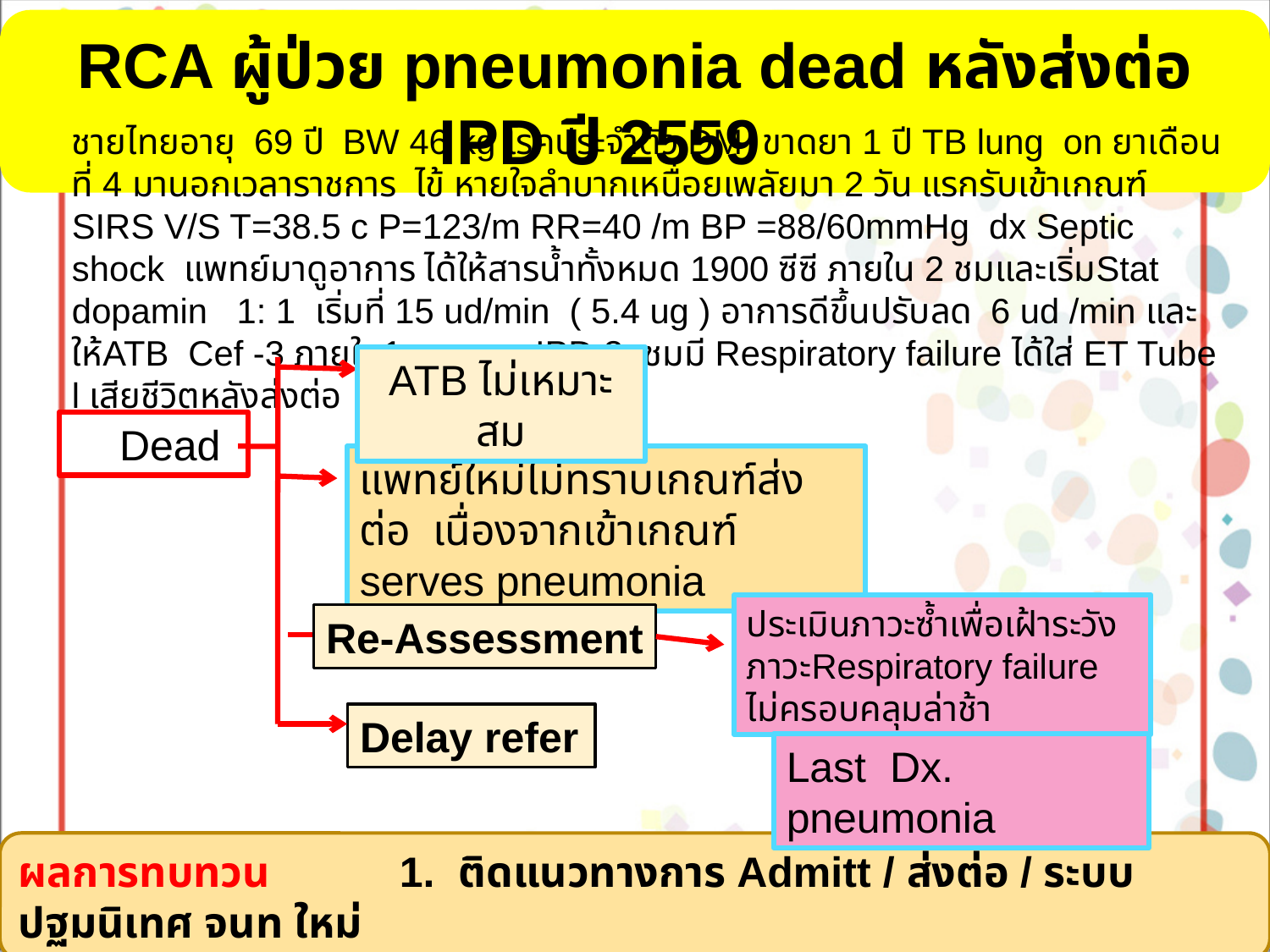

RCA ผู้ป่วย pneumonia dead หลังส่งต่อ IPD ปี 2559
ชายไทยอายุ  69 ปี  BW 46 kg โรคประจำตัว DM  ขาดยา 1 ปี TB lung  on ยาเดือนที่ 4 มานอกเวลาราชการ  ไข้ หายใจลำบากเหนื่อยเพลัยมา 2 วัน แรกรับเข้าเกณฑ์ SIRS V/S T=38.5 c P=123/m RR=40 /m BP =88/60mmHg  dx Septic shock  แพทย์มาดูอาการ ได้ให้สารน้ำทั้งหมด 1900 ซีซี ภายใน 2 ชมและเริ่มStat dopamin   1: 1  เริ่มที่ 15 ud/min  ( 5.4 ug ) อาการดีขึ้นปรับลด  6 ud /min และ ให้ATB  Cef -3 ภายใน1 ชม นอน IPD 3  ชมมี Respiratory failure ได้ใส่ ET Tube l เสียชีวิตหลังส่งต่อ  1วัน
ATB ไม่เหมาะสม
    Dead
แพทย์ใหม่ไม่ทราบเกณฑ์ส่งต่อ  เนื่องจากเข้าเกณฑ์ serves pneumonia
ประเมินภาวะซ้ำเพื่อเฝ้าระวังภาวะRespiratory failure ไม่ครอบคลุมล่าช้า

Re-Assessment
Delay refer
Last  Dx.  pneumonia
ผลการทบทวน  	1.  ติดแนวทางการ Admitt / ส่งต่อ / ระบบปฐมนิเทศ จนท ใหม่